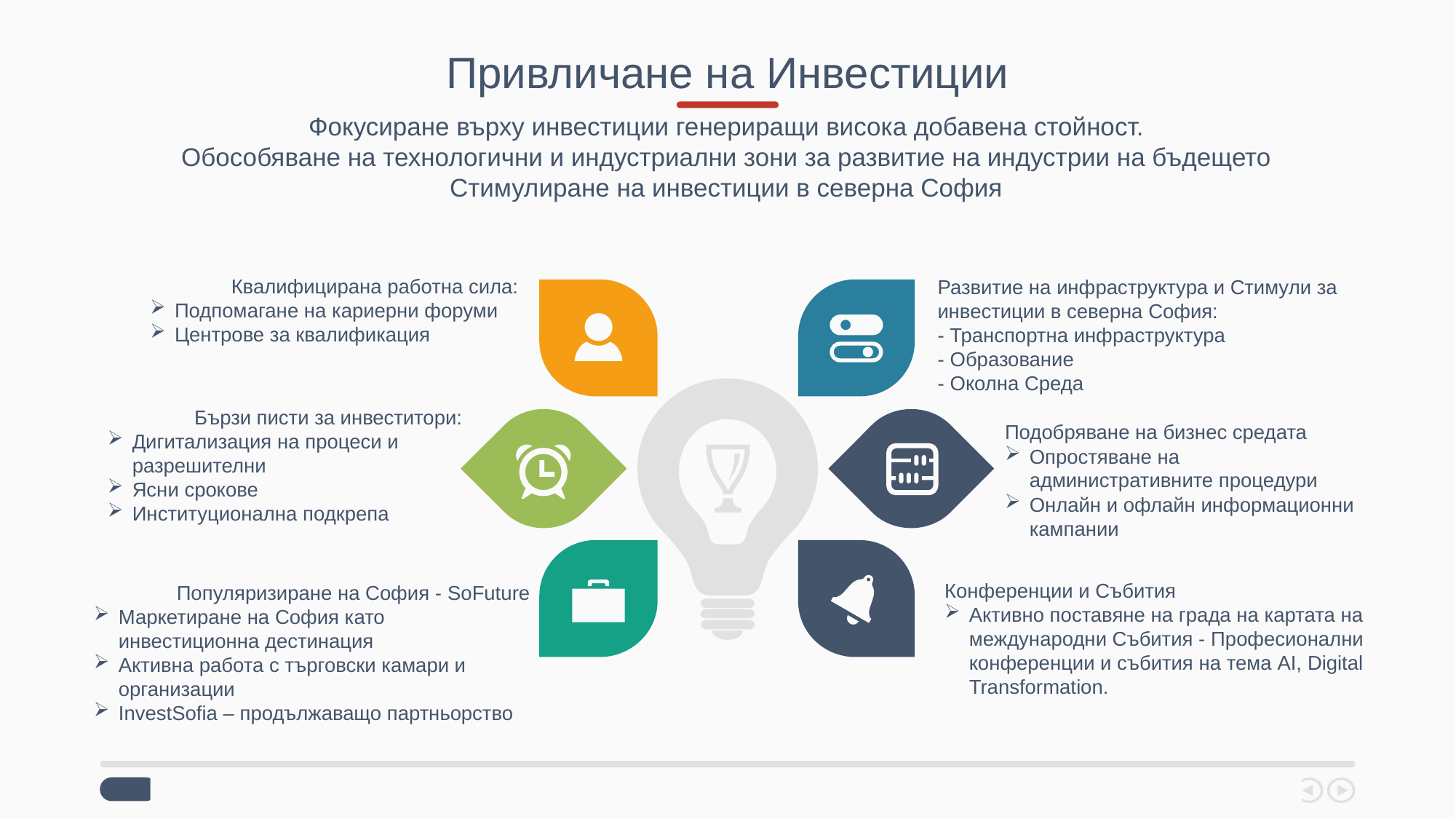

# Привличане на Инвестиции
Фокусиране върху инвестиции генериращи висока добавена стойност.
Обособяване на технологични и индустриални зони за развитие на индустрии на бъдещето
Стимулиране на инвестиции в северна София

Квалифицирана работна сила:
Подпомагане на кариерни форуми
Центрове за квалификация

Развитие на инфраструктура и Стимули за инвестиции в северна София:
- Транспортна инфраструктура
- Образование
- Околна Среда

Бързи писти за инвеститори:
Дигитализация на процеси и разрешителни
Ясни срокове
Институционална подкрепа

Подобряване на бизнес средата
Опростяване на административните процедури
Онлайн и офлайн информационни кампании

Конференции и Събития
Активно поставяне на града на картата на международни Събития - Професионални конференции и събития на тема AI, Digital Transformation.

Популяризиране на София - SoFuture
Маркетиране на София като инвестиционна дестинация
Активна работа с търговски камари и организации
InvestSofia – продължаващо партньорство